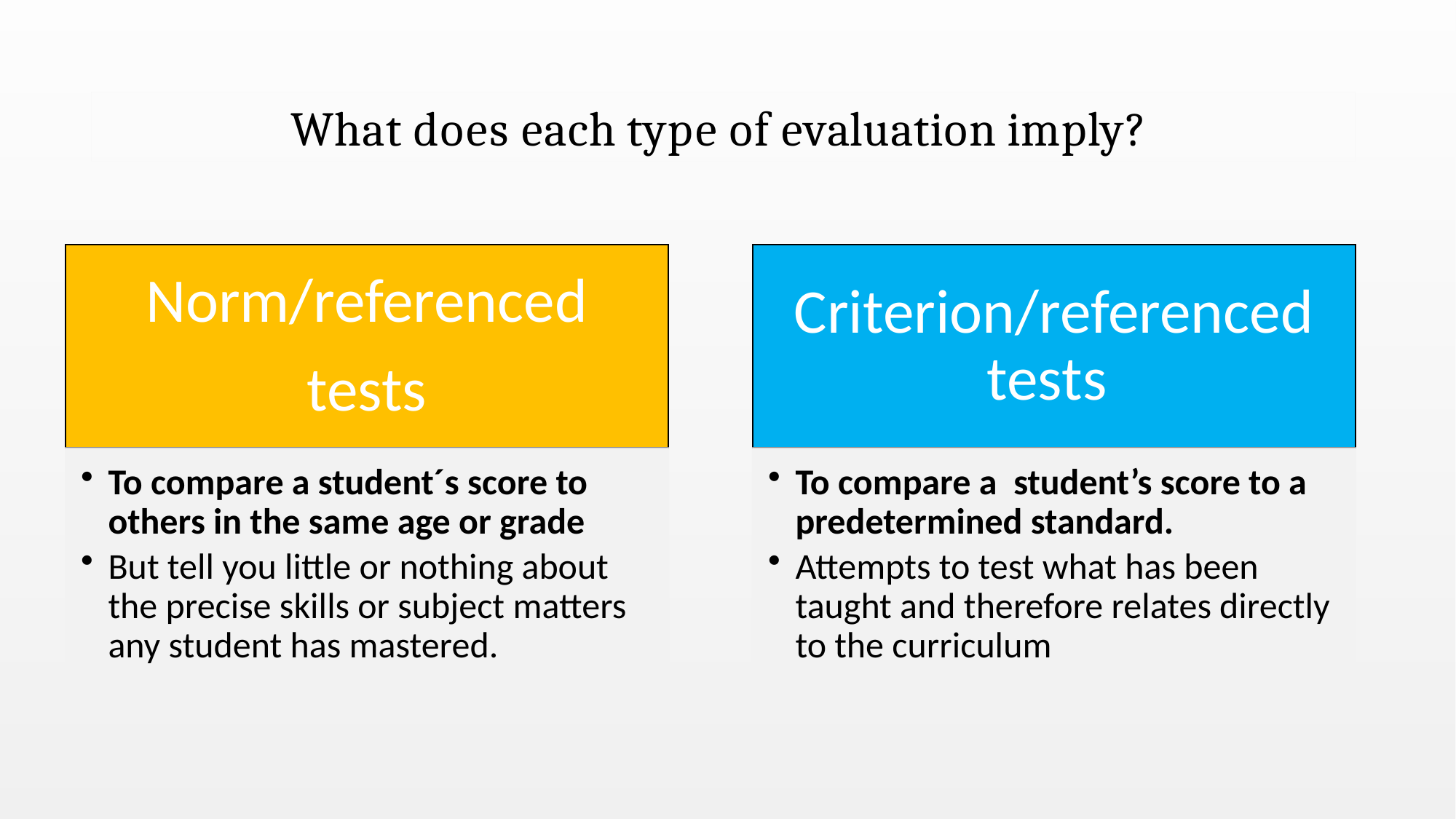

What does each type of evaluation imply?
Norm/referenced
tests
To compare a student´s score to others in the same age or grade
But tell you little or nothing about the precise skills or subject matters any student has mastered.
Criterion/referenced tests
To compare a  student’s score to a predetermined standard.
Attempts to test what has been taught and therefore relates directly to the curriculum